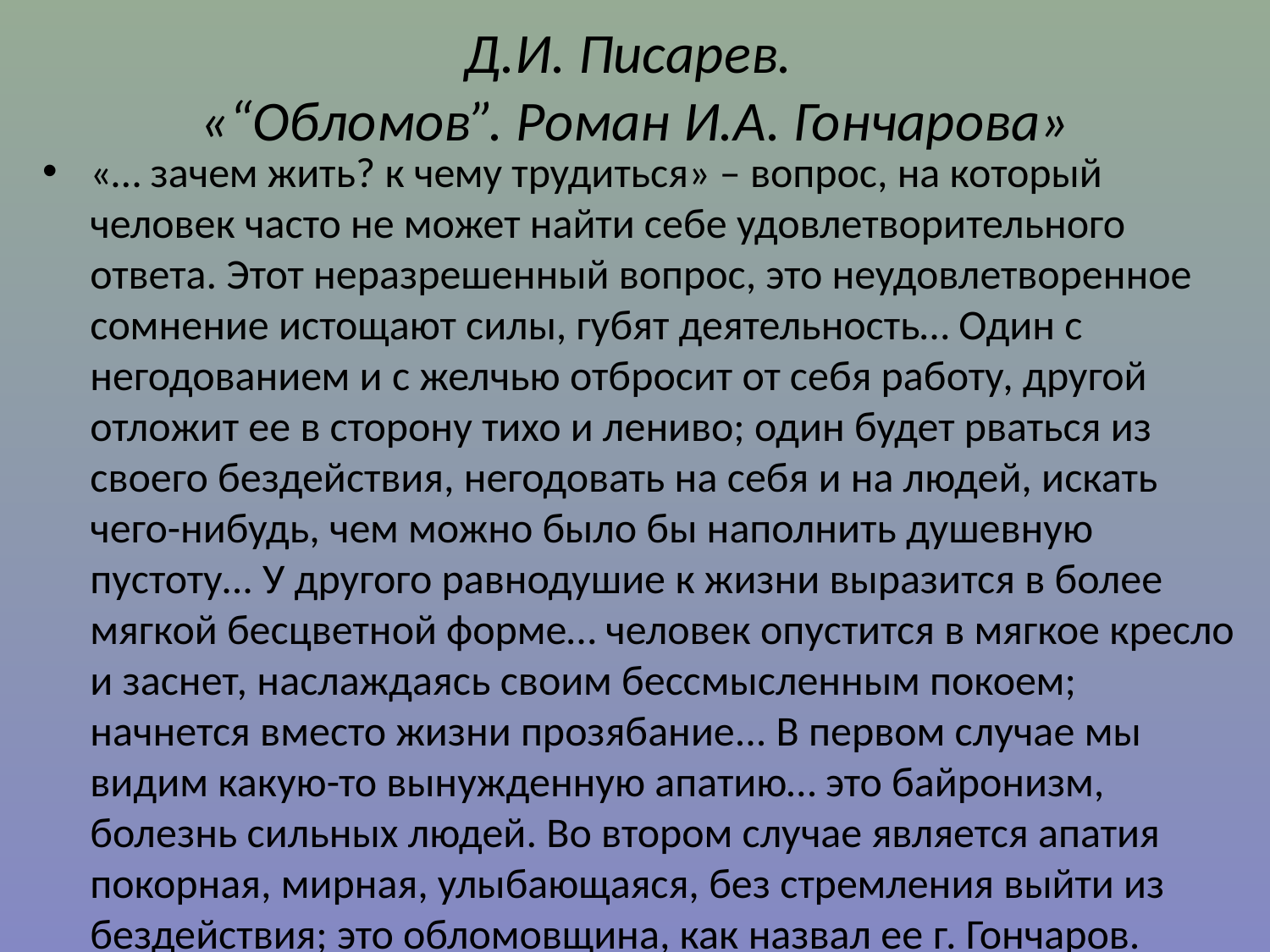

# Д.И. Писарев. «“Обломов”. Роман И.А. Гончарова»
«… зачем жить? к чему трудиться» – вопрос, на который человек часто не может найти себе удовлетворительного ответа. Этот неразрешенный вопрос, это неудовлетворенное сомнение истощают силы, губят деятельность… Один с негодованием и с желчью отбросит от себя работу, другой отложит ее в сторону тихо и лениво; один будет рваться из своего бездействия, негодовать на себя и на людей, искать чего-нибудь, чем можно было бы наполнить душевную пустоту... У другого равнодушие к жизни выразится в более мягкой бесцветной форме… человек опустится в мягкое кресло и заснет, наслаждаясь своим бессмысленным покоем; начнется вместо жизни прозябание... В первом случае мы видим какую-то вынужденную апатию… это байронизм, болезнь сильных людей. Во втором случае является апатия покорная, мирная, улыбающаяся, без стремления выйти из бездействия; это обломовщина, как назвал ее г. Гончаров.